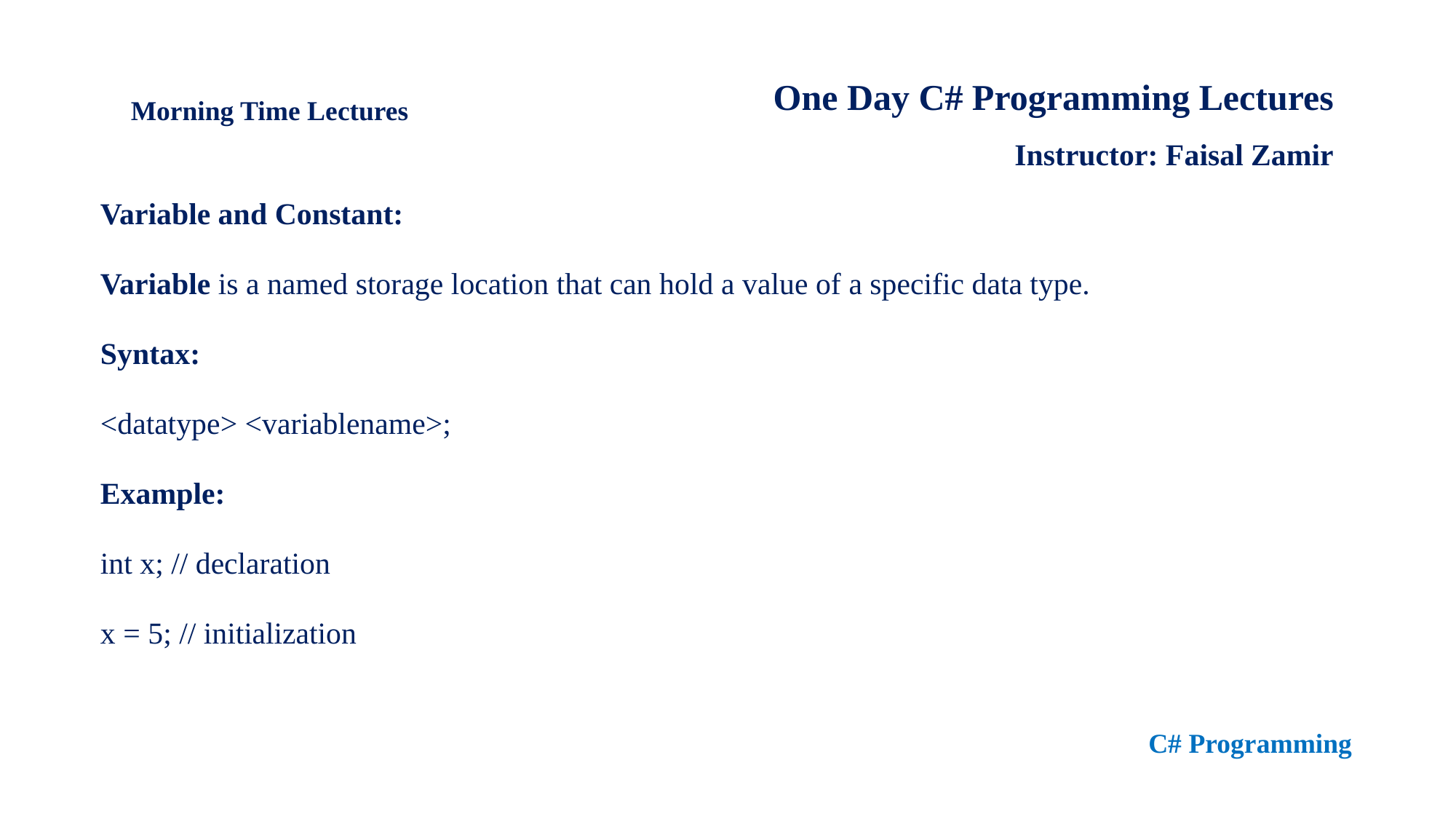

One Day C# Programming Lectures
Instructor: Faisal Zamir
Morning Time Lectures
Variable and Constant:
Variable is a named storage location that can hold a value of a specific data type.
Syntax:
<datatype> <variablename>;
Example:
int x; // declaration
x = 5; // initialization

C# Programming